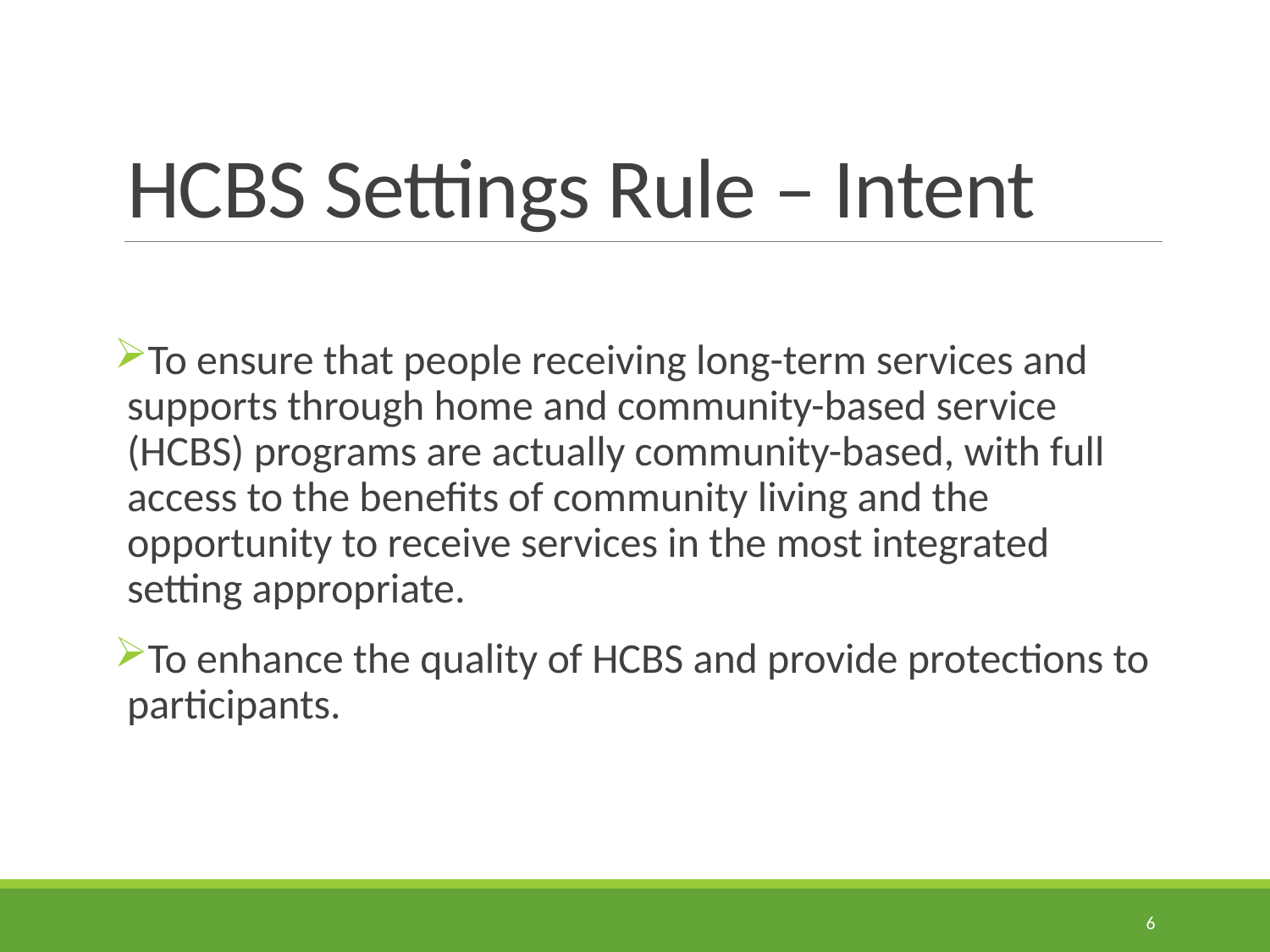

# HCBS Settings Rule – Intent

To ensure that people receiving long-term services and supports through home and community-based service (HCBS) programs are actually community-based, with full access to the benefits of community living and the opportunity to receive services in the most integrated setting appropriate.
To enhance the quality of HCBS and provide protections to participants.

6